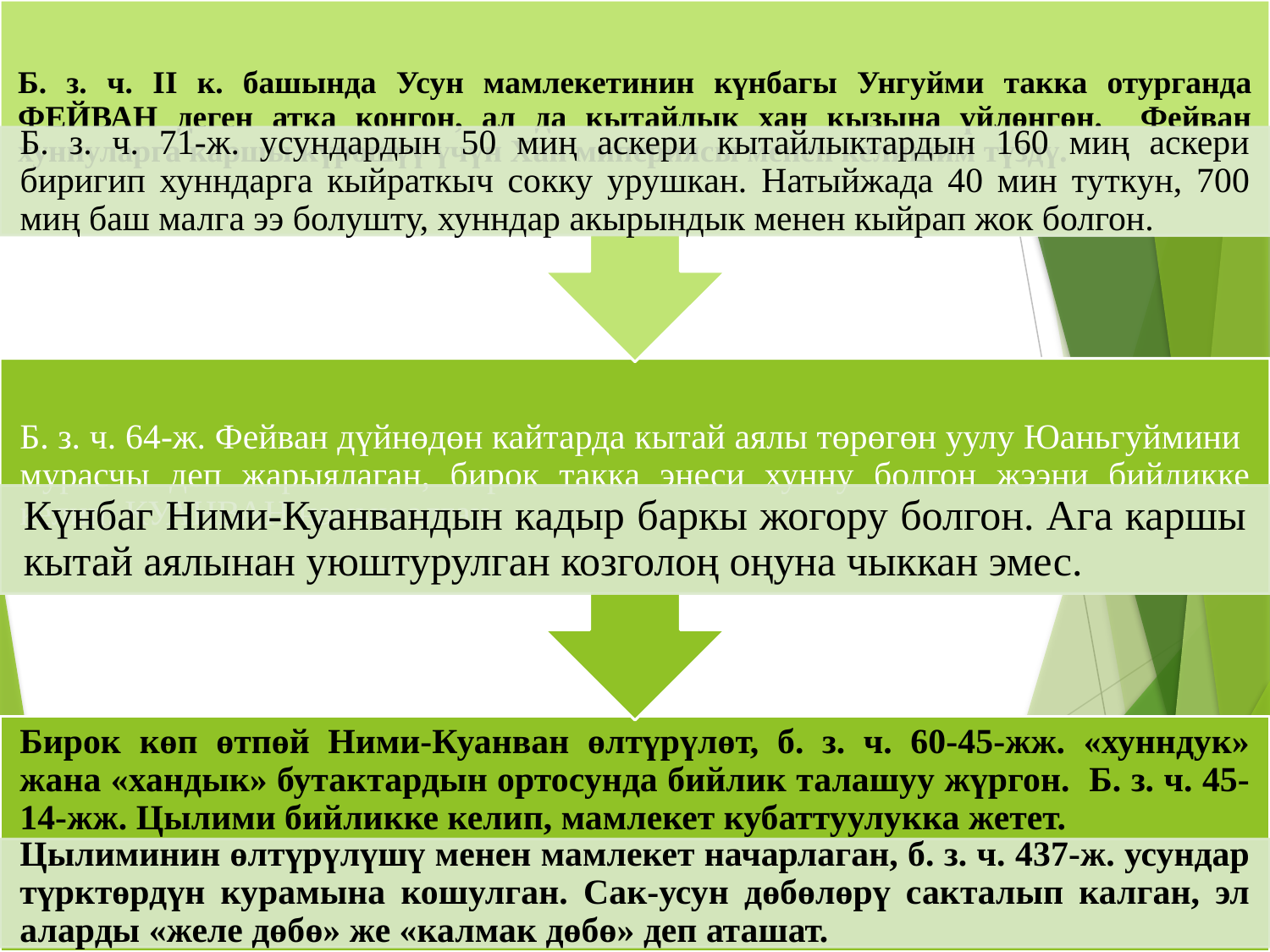

Бирок көп өтпөй Ними-Куанван өлтүрүлөт, б. з. ч. 60-45-жж. «хунндук» жана «хандык» бутактардын ортосунда бийлик талашуу жүргон.  Б. з. ч. 45-14-жж. Цылими бийликке келип, мамлекет кубаттуулукка жетет.
Цылиминин өлтүрүлүшү менен мамлекет начарлаган, б. з. ч. 437-ж. усундар түрктөрдүн курамына кошулган. Сак-усун дөбөлөрү сакталып калган, эл аларды «желе дөбө» же «калмак дөбө» деп аташат.
Б. з. ч. 64-ж. Фейван дүйнөдөн кайтарда кытай аялы төрөгөн уулу Юаньгуймини  мурасчы деп жарыялаган, бирок такка энеси хунну болгон жээни бийликке келип, КУАНВАН намын алган.
Күнбаг Ними-Куанвандын кадыр баркы жогору болгон. Ага каршы кытай аялынан уюштурулган козголоң оңуна чыккан эмес.
Б. з. ч. II к. башында Усун мамлекетинин күнбагы Унгуйми такка отурганда ФЕЙВАН деген атка конгон, ал да кытайлык хан кызына үйлөнгөн.  Фейван хуннуларга каршы күрөшүү үчүн Хан мипериясы менен келишим түздү.
Б. з. ч. 71-ж. усундардын 50 миң аскери кытайлыктардын 160 миң аскери биригип хунндарга кыйраткыч сокку урушкан. Натыйжада 40 мин туткун, 700 миң баш малга ээ болушту, хунндар акырындык менен кыйрап жок болгон.